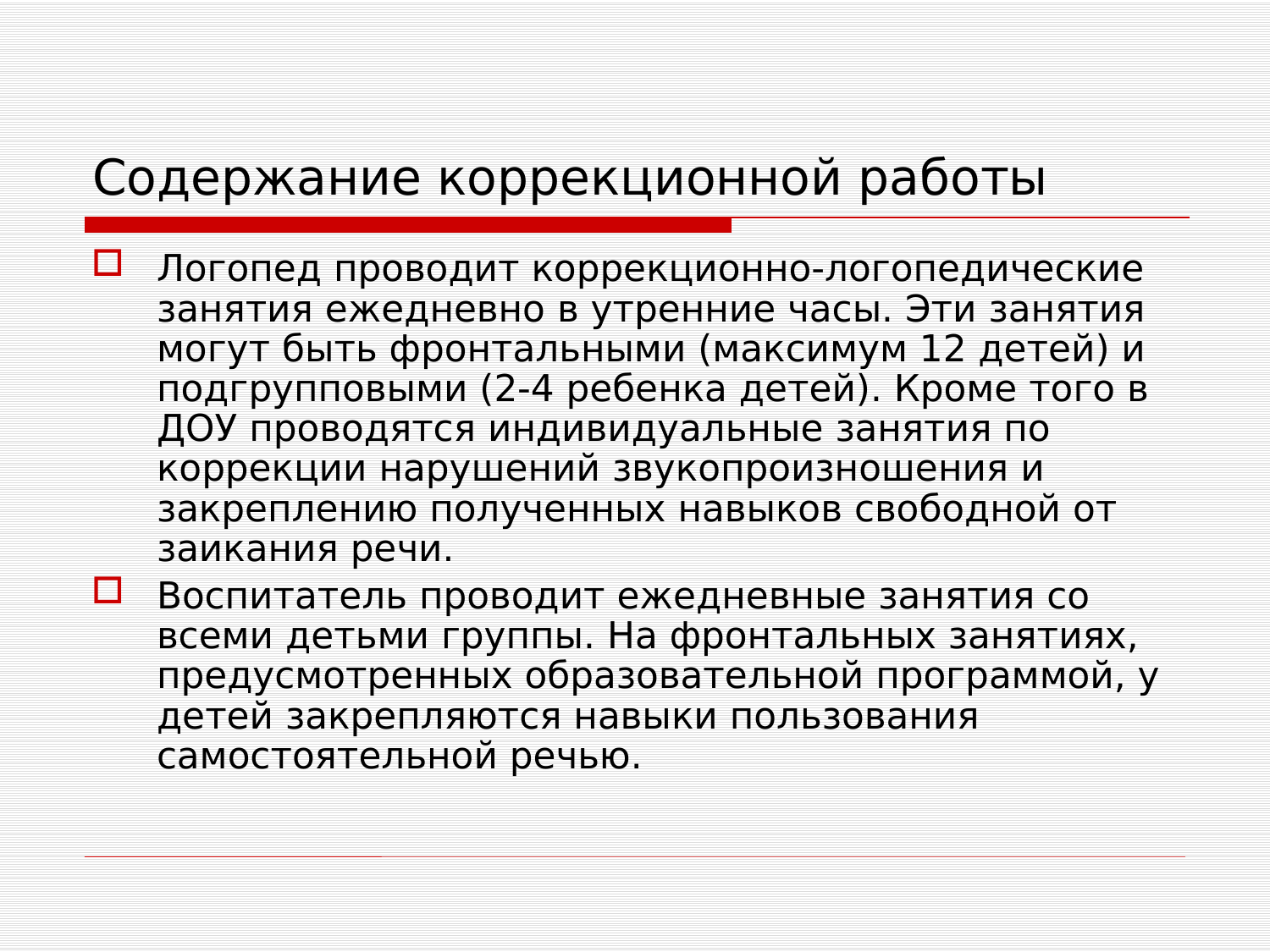

# Содержание коррекционной работы
Логопед проводит коррекционно-логопедические занятия ежедневно в утренние часы. Эти занятия могут быть фронтальными (максимум 12 детей) и подгрупповыми (2-4 ребенка детей). Кроме того в ДОУ проводятся индивидуальные занятия по коррекции нарушений звукопроизношения и закреплению полученных навыков свободной от заикания речи.
Воспитатель проводит ежедневные занятия со всеми детьми группы. На фронтальных занятиях, предусмотренных образовательной программой, у детей закрепляются навыки пользования самостоятельной речью.